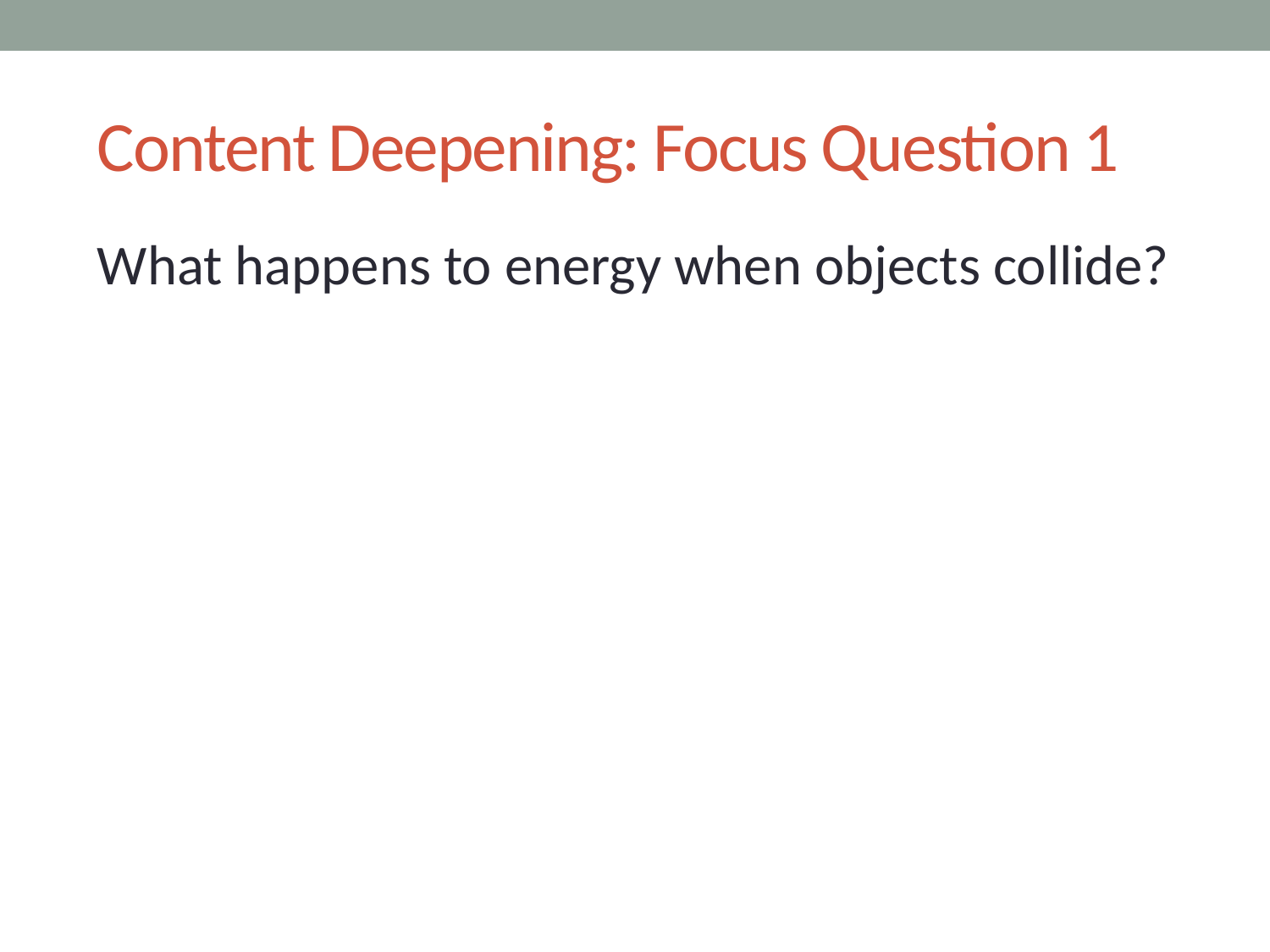

# Content Deepening: Focus Question 1
What happens to energy when objects collide?